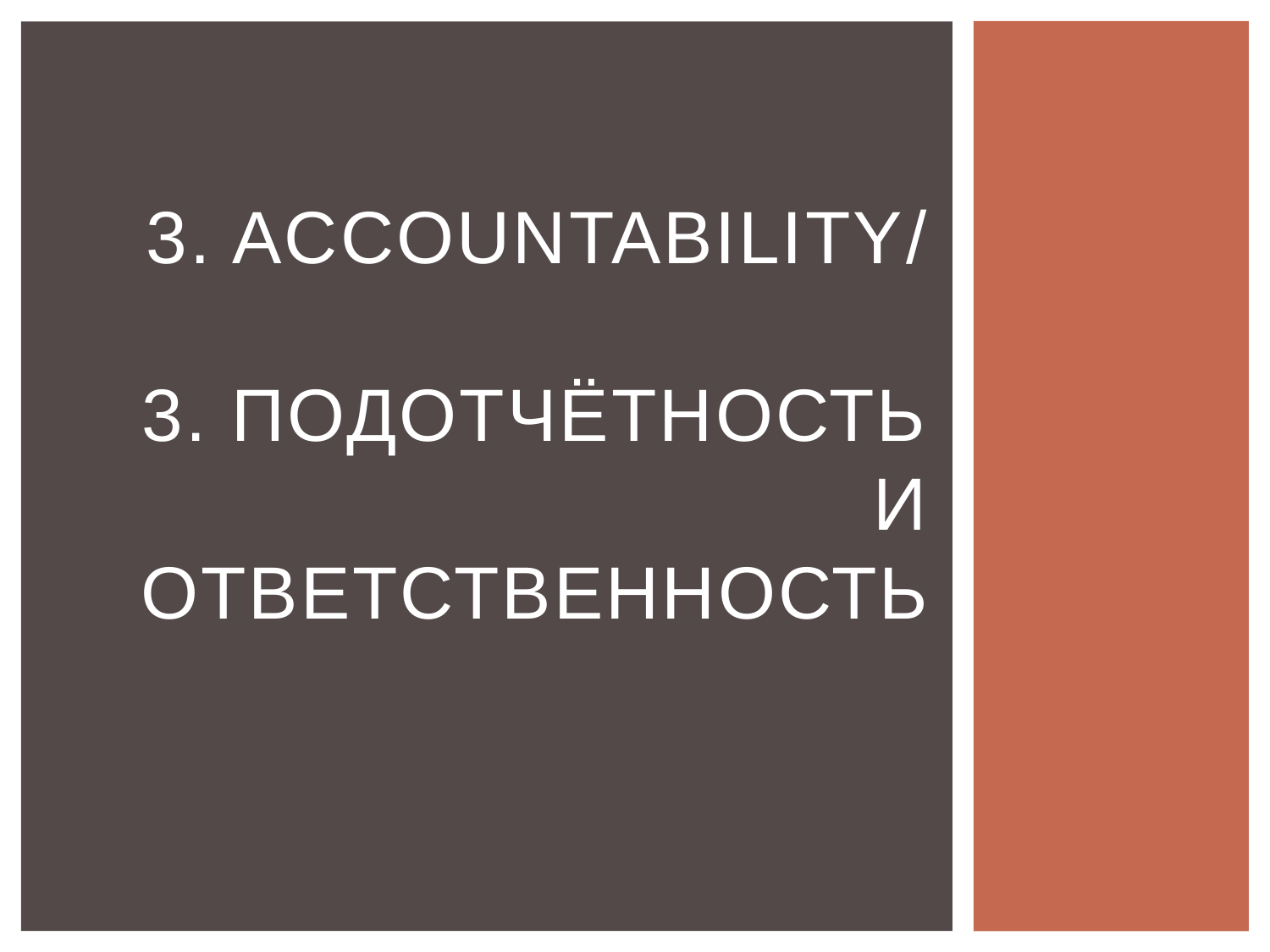

# 3. Accountability/ 3. Подотчётность и ответственность